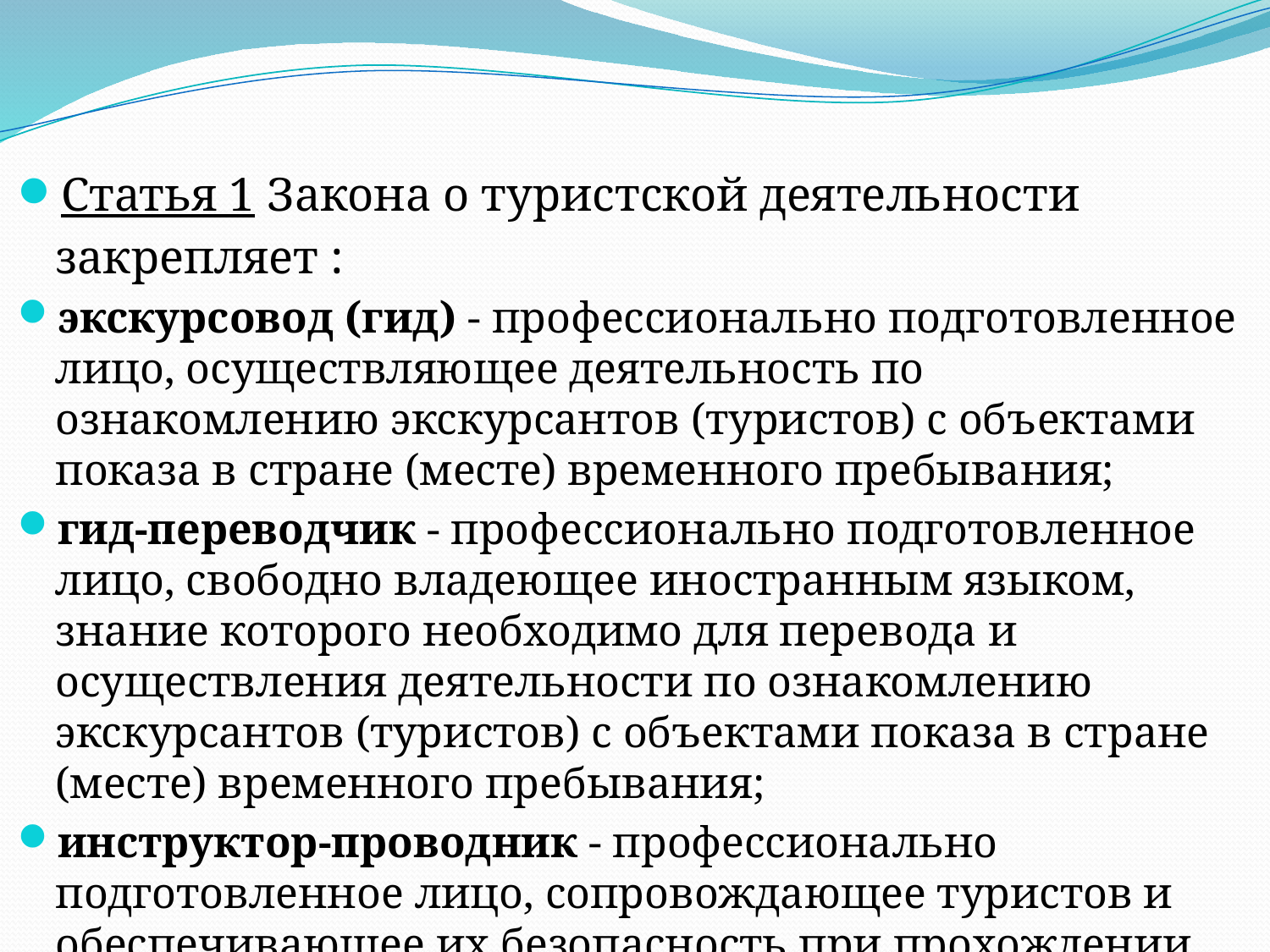

Статья 1 Закона о туристской деятельности закрепляет :
экскурсовод (гид) - профессионально подготовленное лицо, осуществляющее деятельность по ознакомлению экскурсантов (туристов) с объектами показа в стране (месте) временного пребывания;
гид-переводчик - профессионально подготовленное лицо, свободно владеющее иностранным языком, знание которого необходимо для перевода и осуществления деятельности по ознакомлению экскурсантов (туристов) с объектами показа в стране (месте) временного пребывания;
инструктор-проводник - профессионально подготовленное лицо, сопровождающее туристов и обеспечивающее их безопасность при прохождении туристских маршрутов.